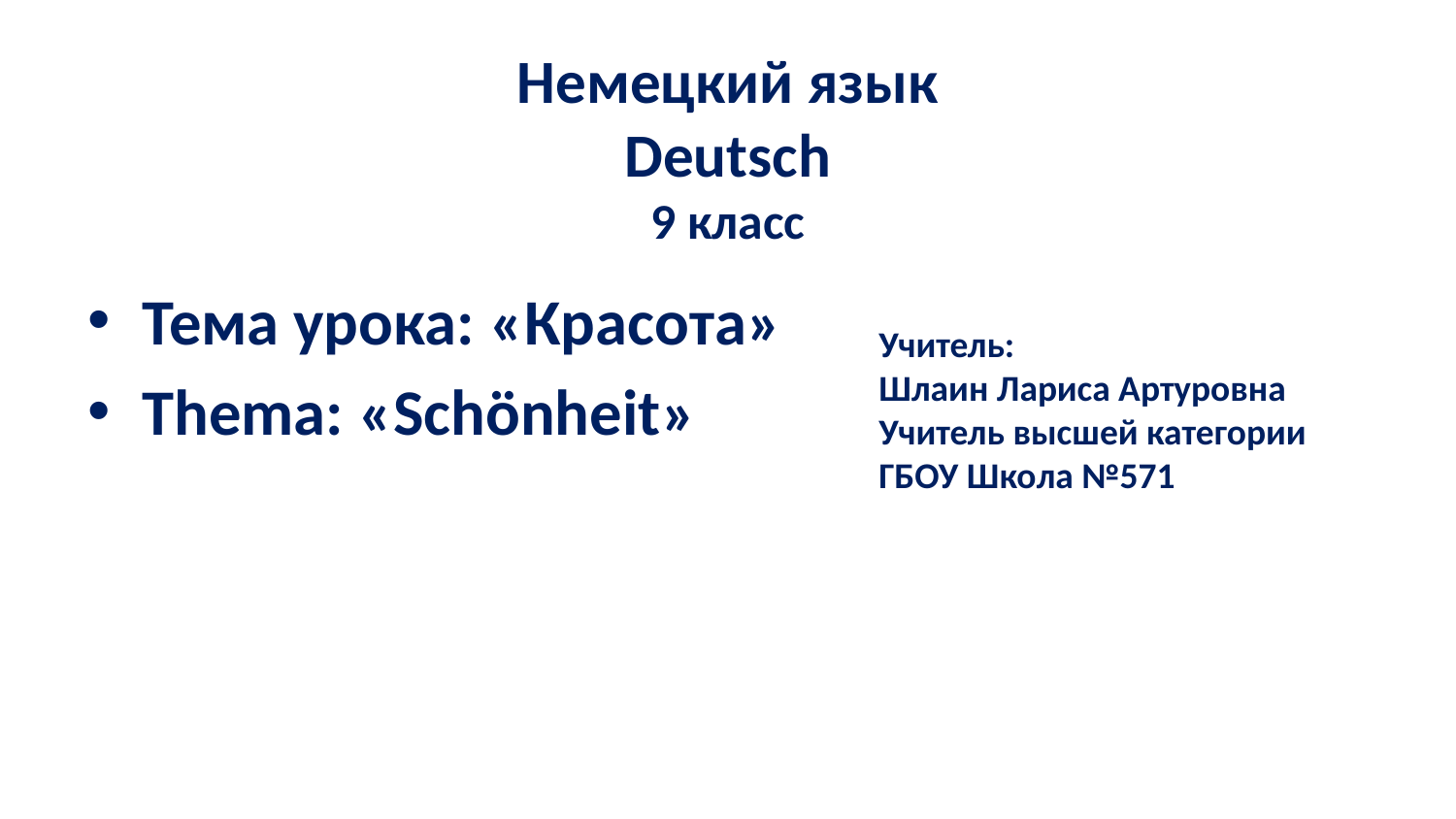

# Немецкий язык Deutsch 9 класс
Тема урока: «Красота»
Thema: «Schönheit»

Учитель:
Шлаин Лариса Артуровна
Учитель высшей категории
ГБОУ Школа №571